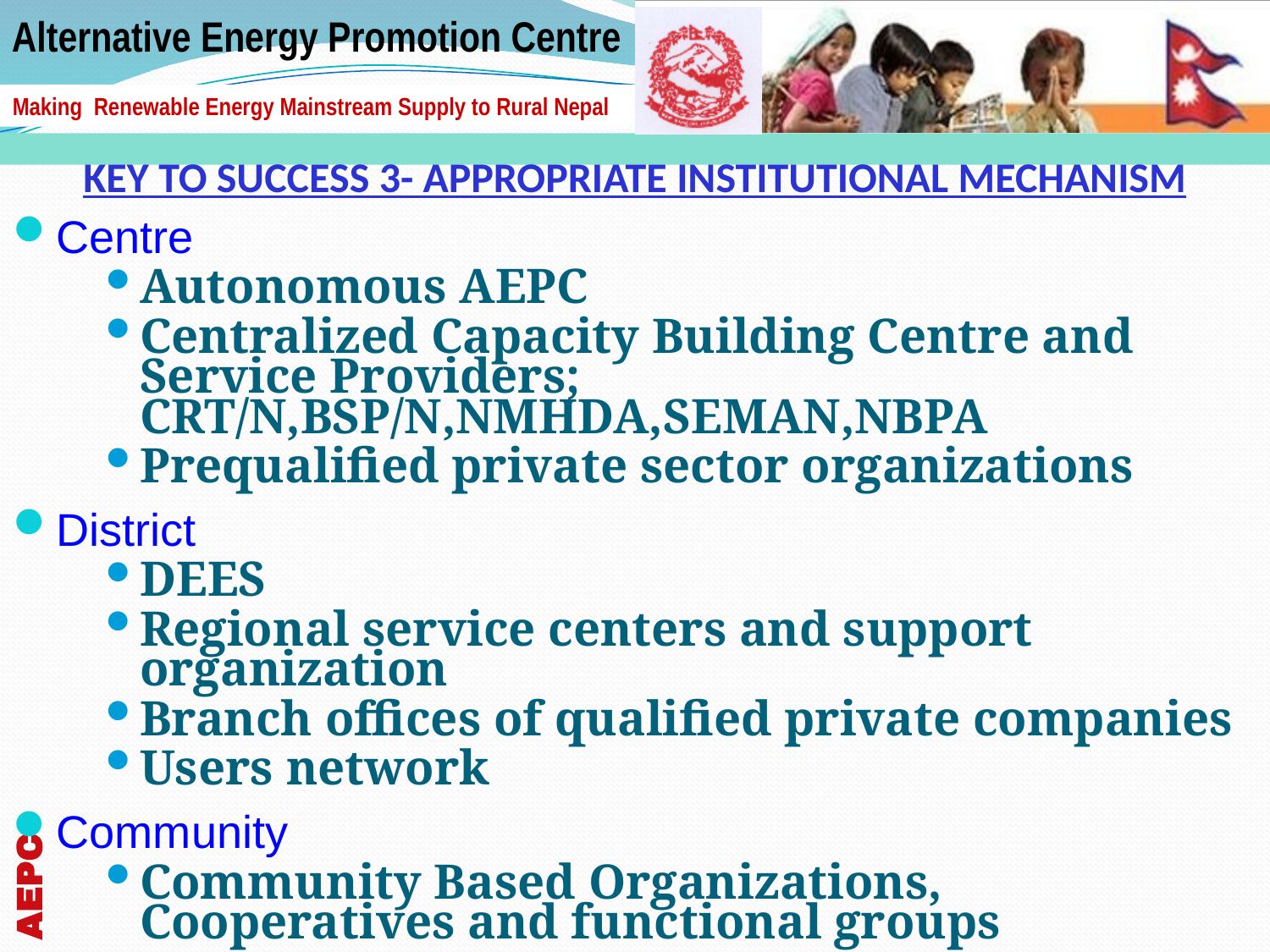

# Key TO Success 3- Appropriate Institutional Mechanism
Centre
Autonomous AEPC
Centralized Capacity Building Centre and Service Providers; CRT/N,BSP/N,NMHDA,SEMAN,NBPA
Prequalified private sector organizations
District
DEES
Regional service centers and support organization
Branch offices of qualified private companies
Users network
Community
Community Based Organizations, Cooperatives and functional groups